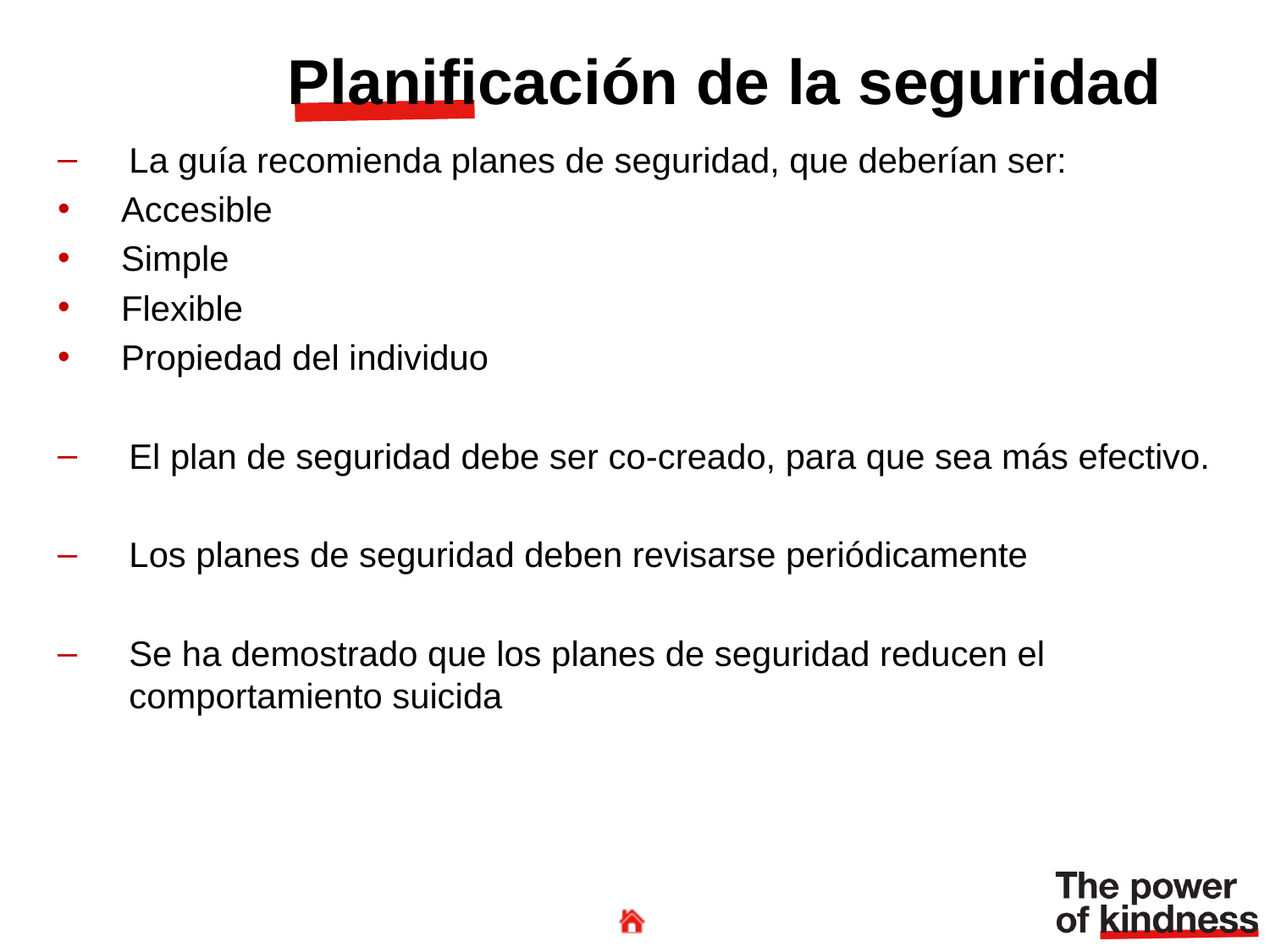

Planificación de la seguridad

La guía recomienda planes de seguridad, que deberían ser:
Accesible
Simple
Flexible
Propiedad del individuo

El plan de seguridad debe ser co-creado, para que sea más efectivo.

Los planes de seguridad deben revisarse periódicamente

Se ha demostrado que los planes de seguridad reducen el comportamiento suicida